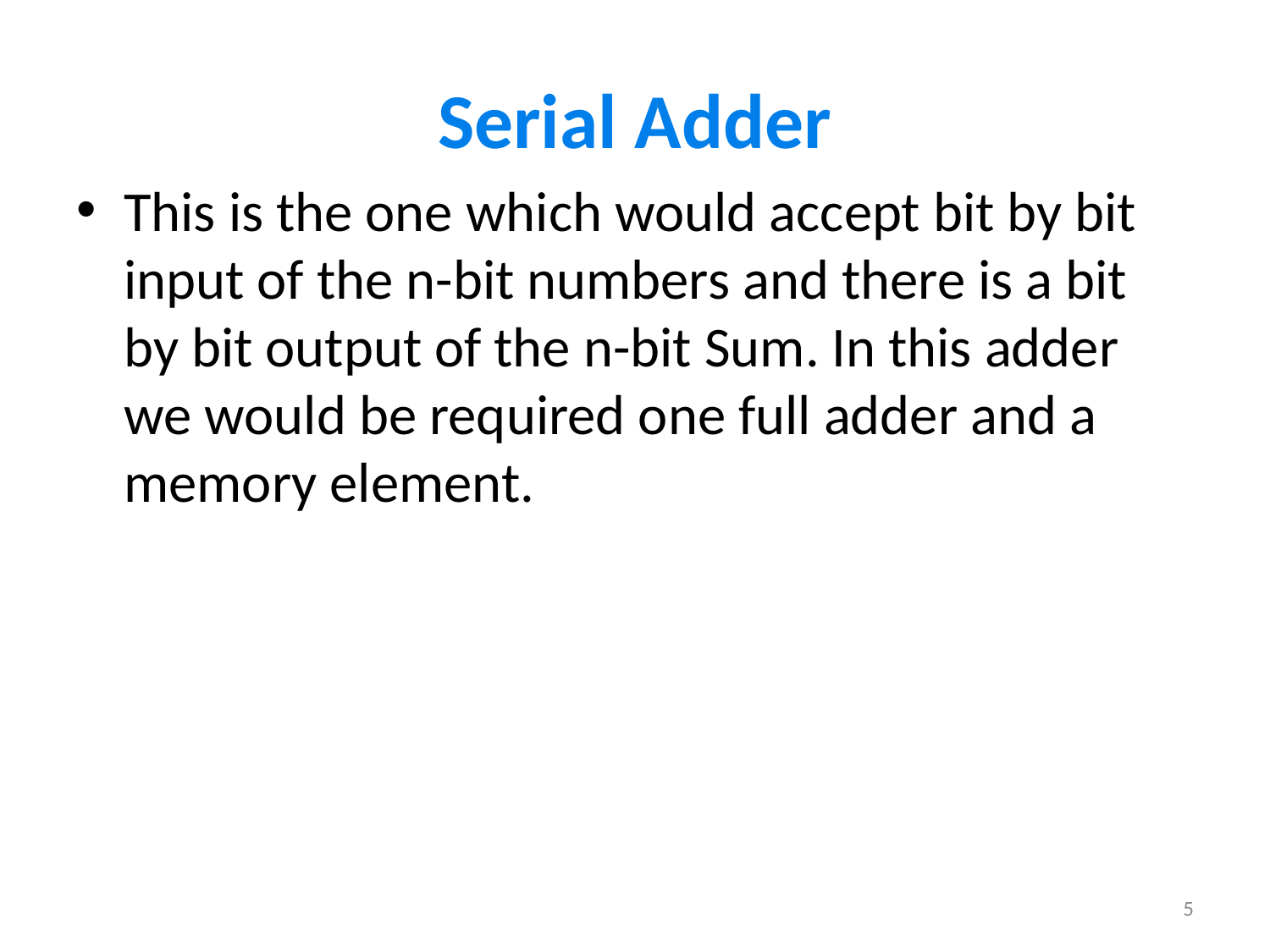

# Serial Adder
This is the one which would accept bit by bit input of the n-bit numbers and there is a bit by bit output of the n-bit Sum. In this adder we would be required one full adder and a memory element.

5